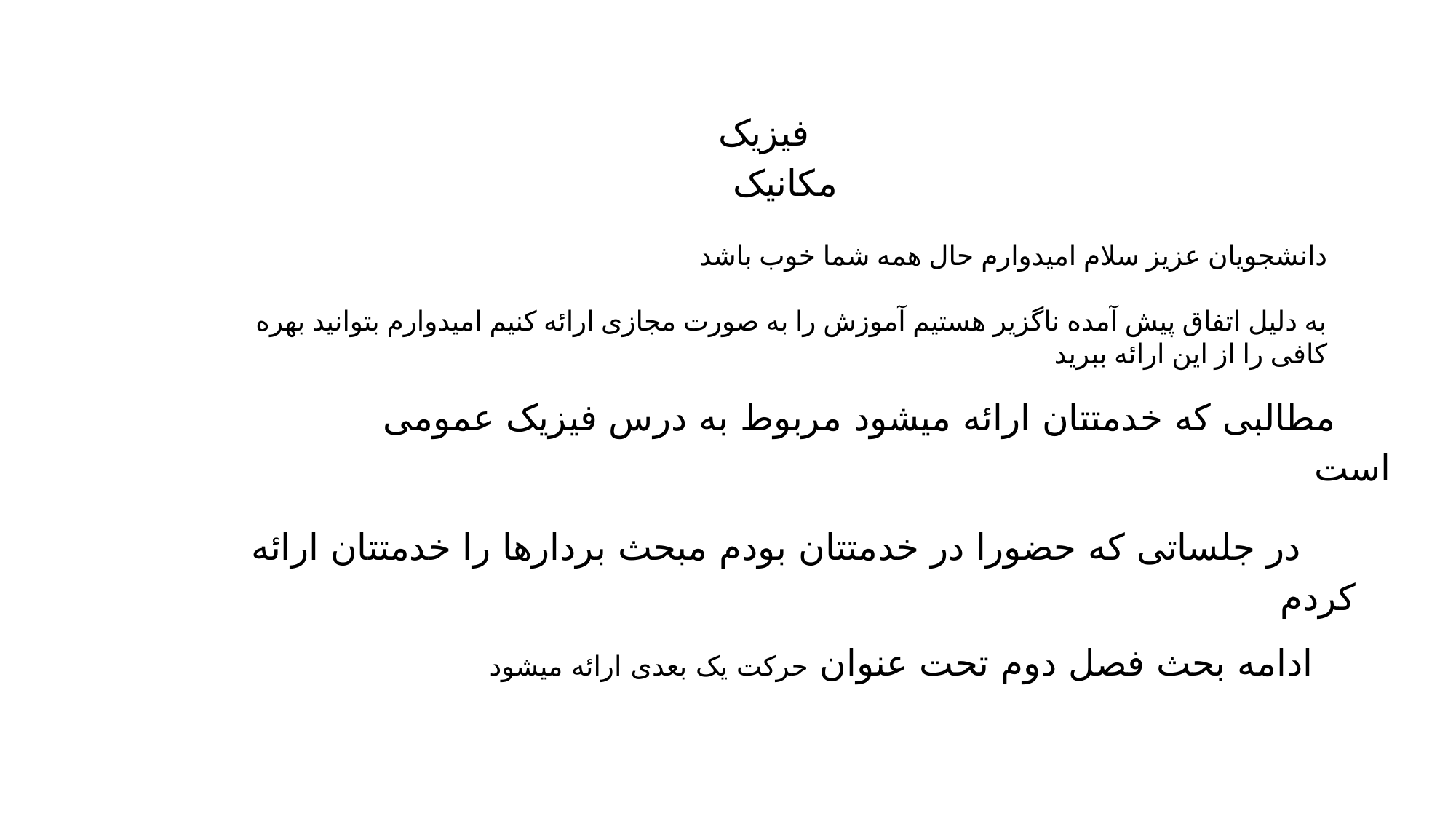

فیزیک مکانیک
دانشجویان عزیز سلام امیدوارم حال همه شما خوب باشد

به دلیل اتفاق پیش آمده ناگزیر هستیم آموزش را به صورت مجازی ارائه کنیم امیدوارم بتوانید بهره کافی را از این ارائه ببرید
 مطالبی که خدمتتان ارائه میشود مربوط به درس فیزیک عمومی است
 در جلساتی که حضورا در خدمتتان بودم مبحث بردارها را خدمتتان ارائه کردم
ادامه بحث فصل دوم تحت عنوان حرکت یک بعدی ارائه میشود